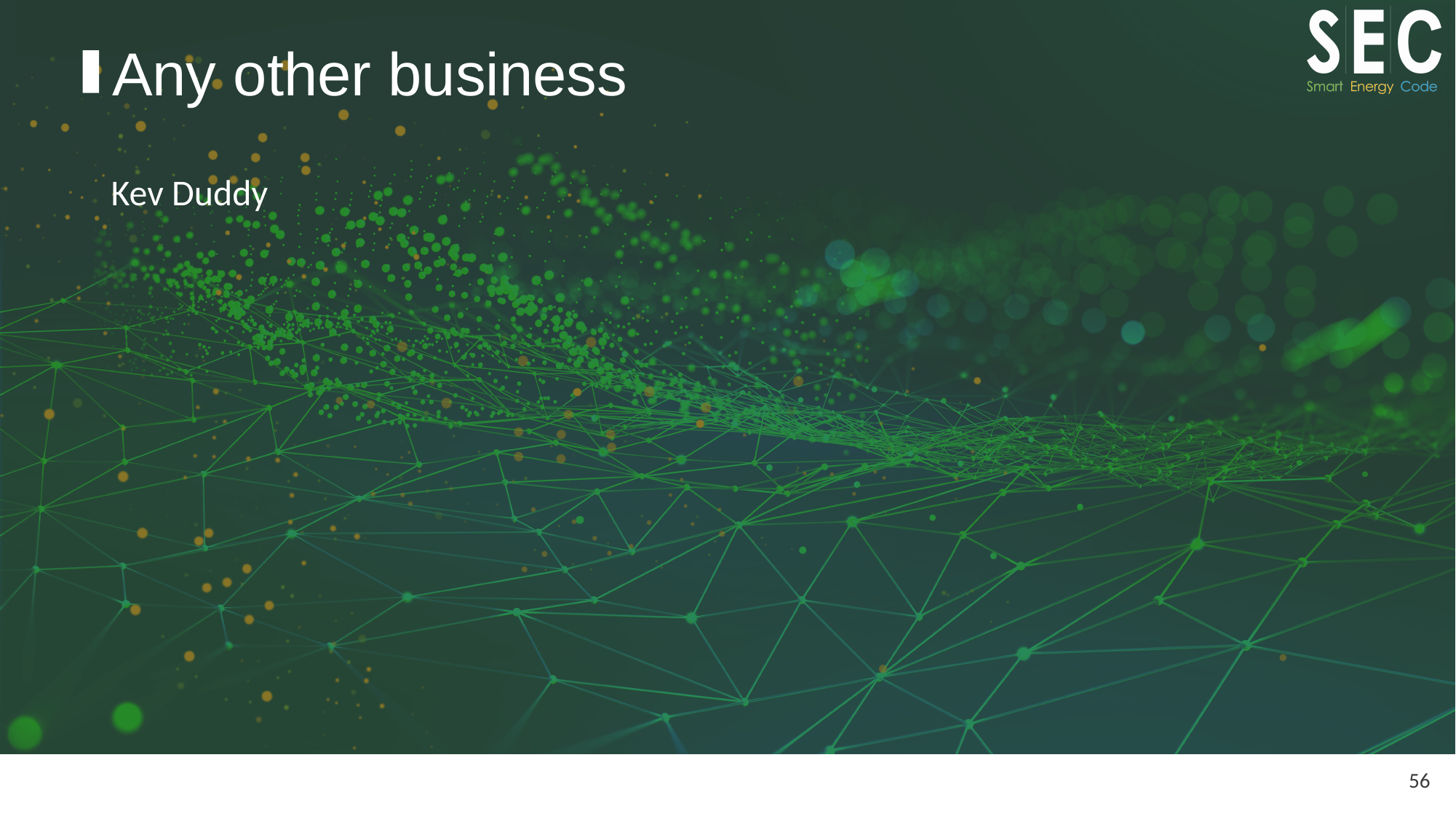

# Any other business
Kev Duddy
56